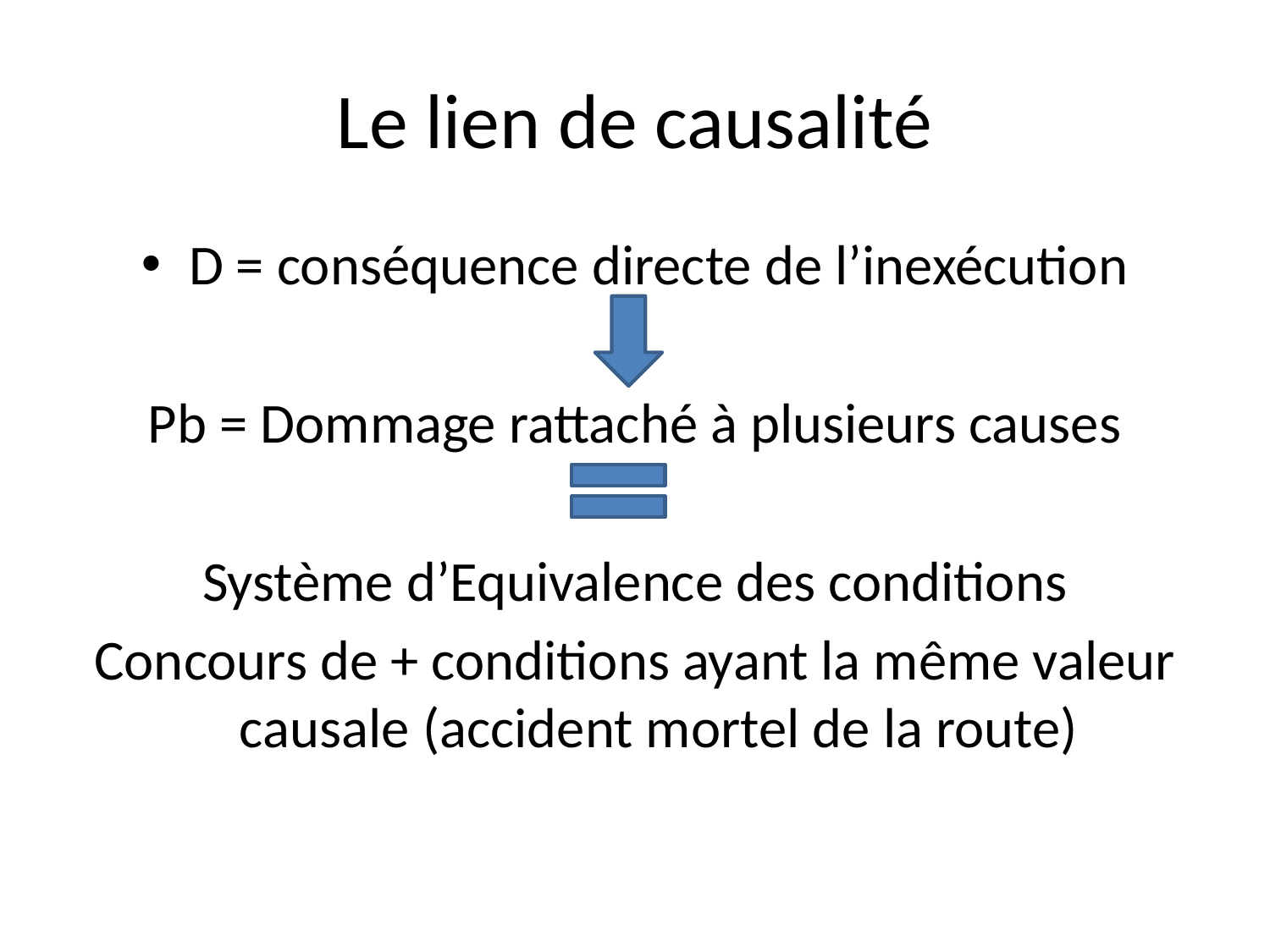

# Le lien de causalité
D = conséquence directe de l’inexécution

Pb = Dommage rattaché à plusieurs causes

Système d’Equivalence des conditions
Concours de + conditions ayant la même valeur causale (accident mortel de la route)